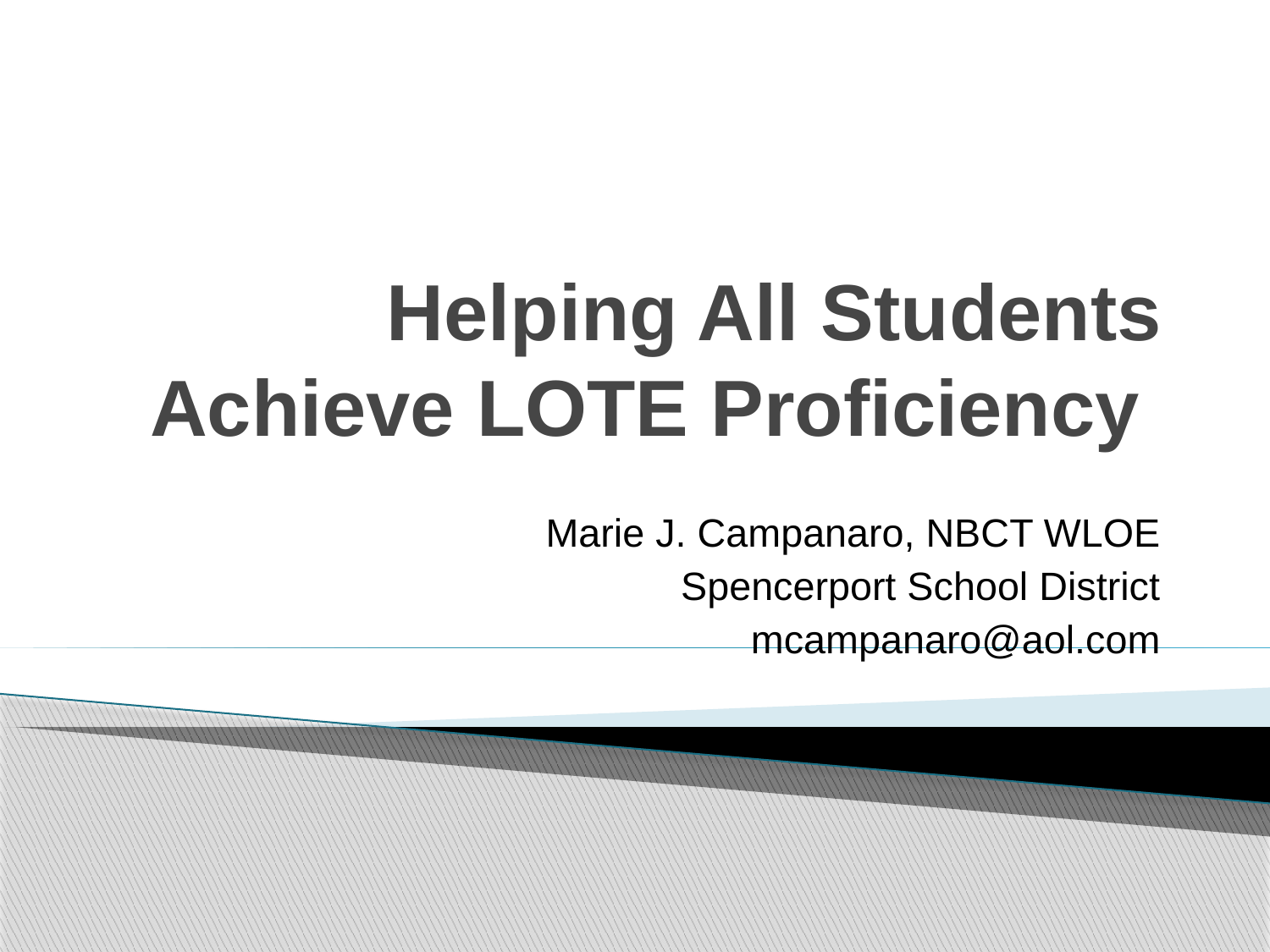

# Helping All Students Achieve LOTE Proficiency
Marie J. Campanaro, NBCT WLOE
Spencerport School District
mcampanaro@aol.com